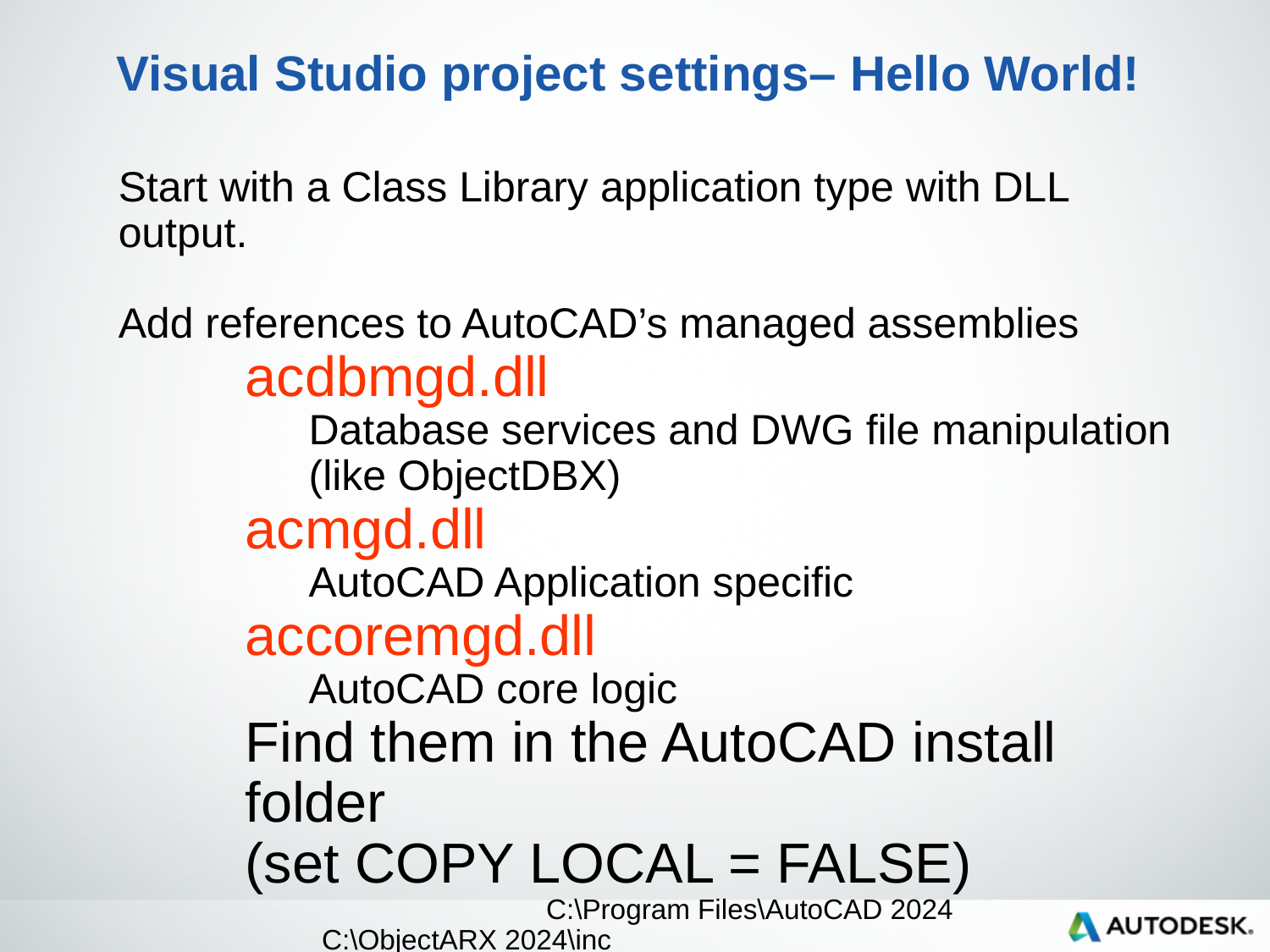

Visual Studio project settings– Hello World!
Start with a Class Library application type with DLL output.

Add references to AutoCAD’s managed assemblies
acdbmgd.dll
Database services and DWG file manipulation (like ObjectDBX)
acmgd.dll
AutoCAD Application specific
accoremgd.dll
AutoCAD core logic
Find them in the AutoCAD install folder
(set COPY LOCAL = FALSE)
			      C:\Program Files\AutoCAD 2024
                          C:\ObjectARX 2024\inc